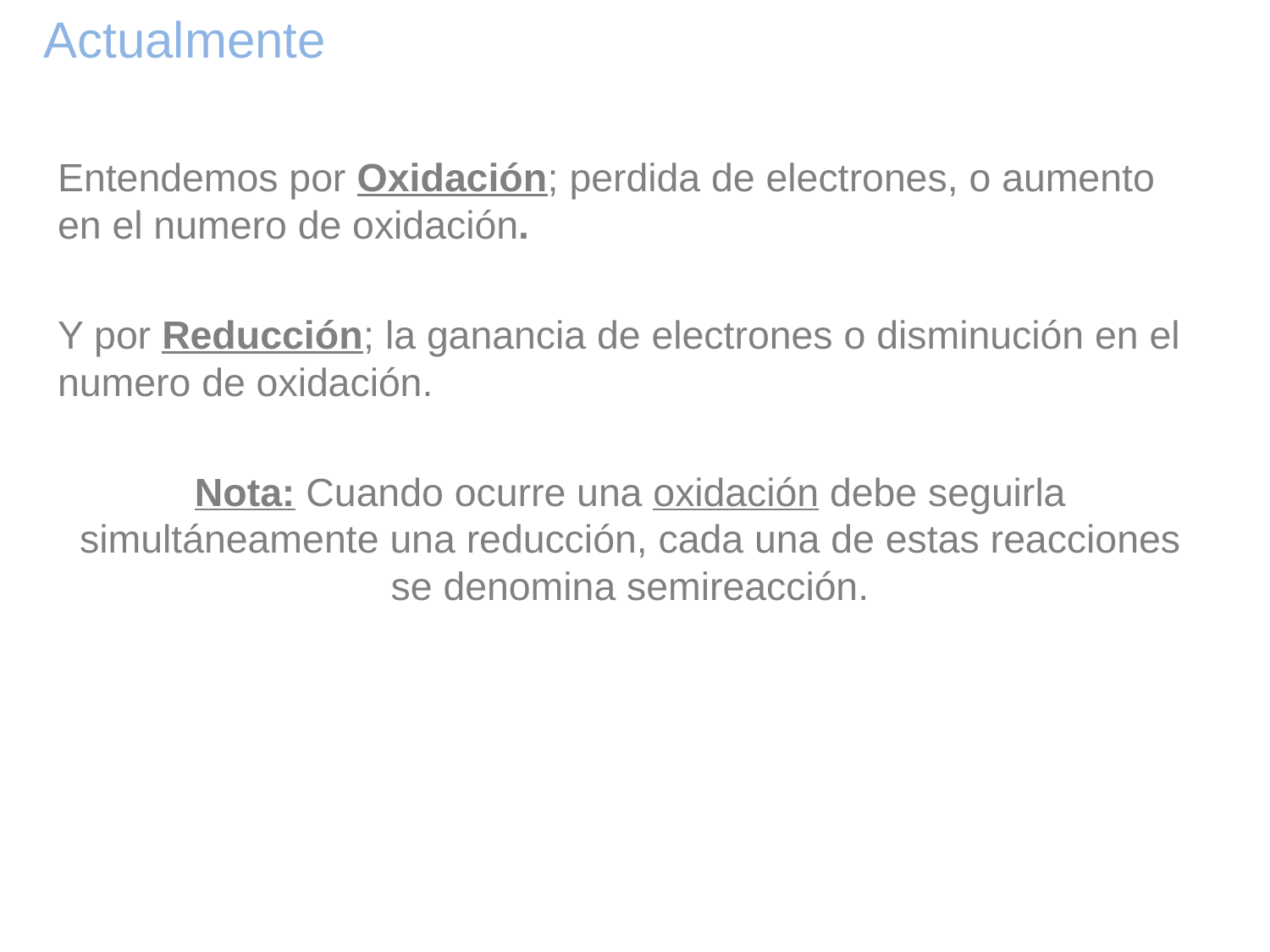

# Actualmente
Entendemos por Oxidación; perdida de electrones, o aumento en el numero de oxidación.

Y por Reducción; la ganancia de electrones o disminución en el numero de oxidación.

Nota: Cuando ocurre una oxidación debe seguirla simultáneamente una reducción, cada una de estas reacciones se denomina semireacción.